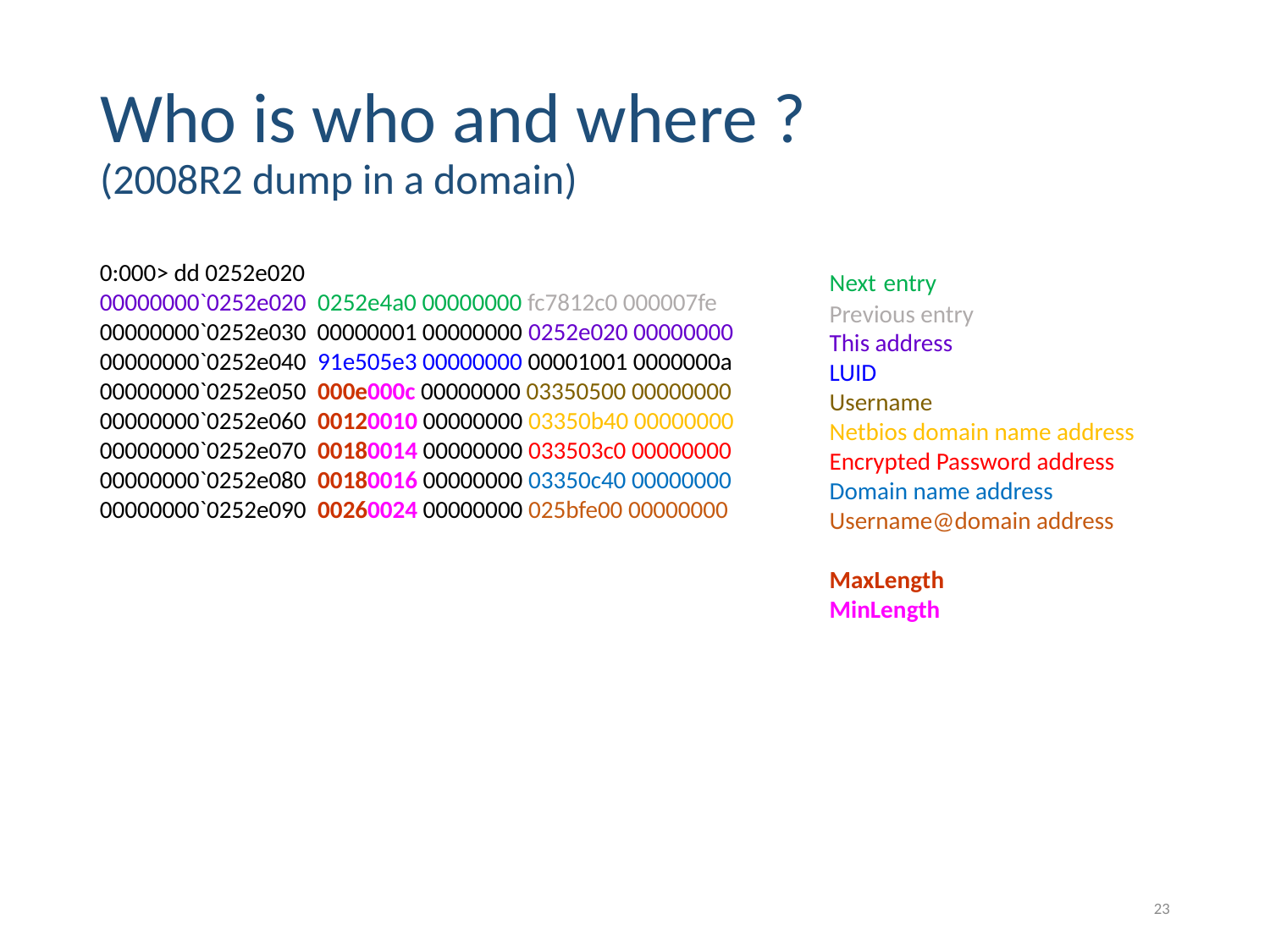

# Who is who and where ? (2008R2 dump in a domain)

0:000> dd 0252e020
00000000`0252e020  0252e4a0 00000000 fc7812c0 000007fe
00000000`0252e030  00000001 00000000 0252e020 00000000
00000000`0252e040  91e505e3 00000000 00001001 0000000a
00000000`0252e050  000e000c 00000000 03350500 00000000
00000000`0252e060  00120010 00000000 03350b40 00000000
00000000`0252e070  00180014 00000000 033503c0 00000000
00000000`0252e080  00180016 00000000 03350c40 00000000
00000000`0252e090  00260024 00000000 025bfe00 00000000

Next entry
Previous entry
This address
LUID
Username
Netbios domain name address
Encrypted Password address
Domain name address
Username@domain address

MaxLength
MinLength
23